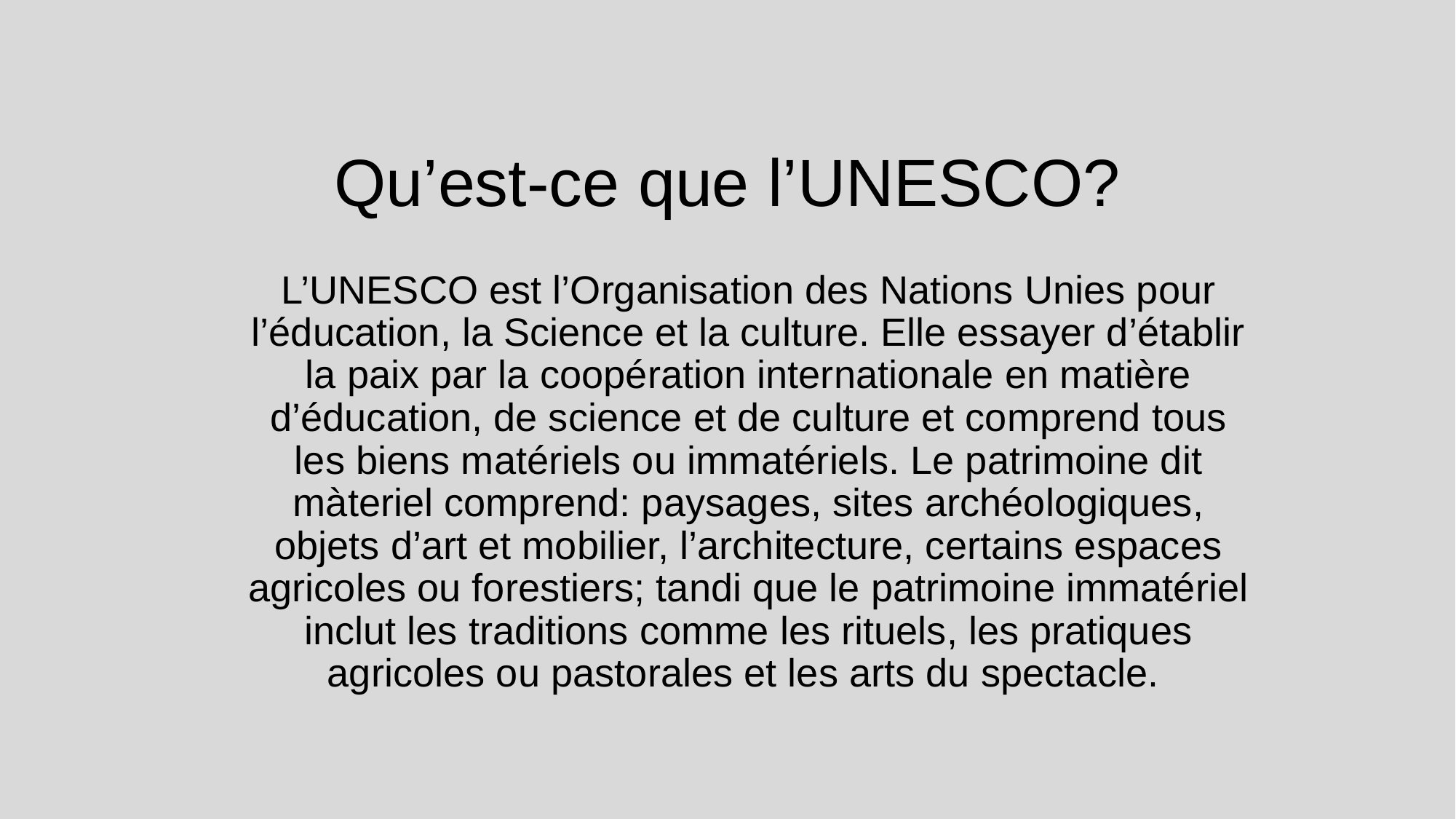

# Qu’est-ce que l’UNESCO?
L’UNESCO est l’Organisation des Nations Unies pour l’éducation, la Science et la culture. Elle essayer d’établir la paix par la coopération internationale en matière d’éducation, de science et de culture et comprend tous les biens matériels ou immatériels. Le patrimoine dit màteriel comprend: paysages, sites archéologiques, objets d’art et mobilier, l’architecture, certains espaces agricoles ou forestiers; tandi que le patrimoine immatériel inclut les traditions comme les rituels, les pratiques agricoles ou pastorales et les arts du spectacle.